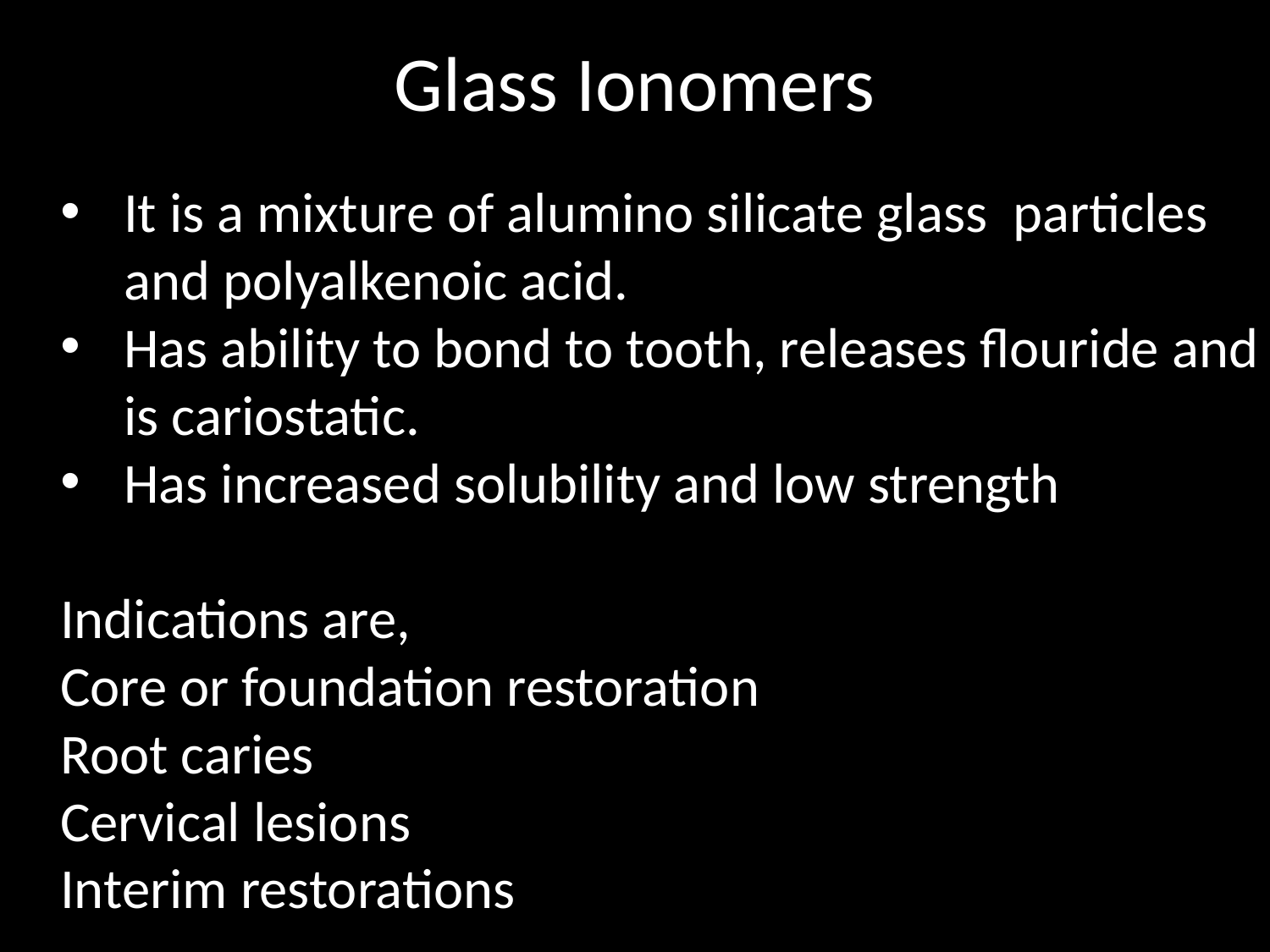

# Glass Ionomers
It is a mixture of alumino silicate glass  particles
     and polyalkenoic acid.
Has ability to bond to tooth, releases flouride and
     is cariostatic.
Has increased solubility and low strength

Indications are,
Core or foundation restoration
Root caries
Cervical lesions
Interim restorations